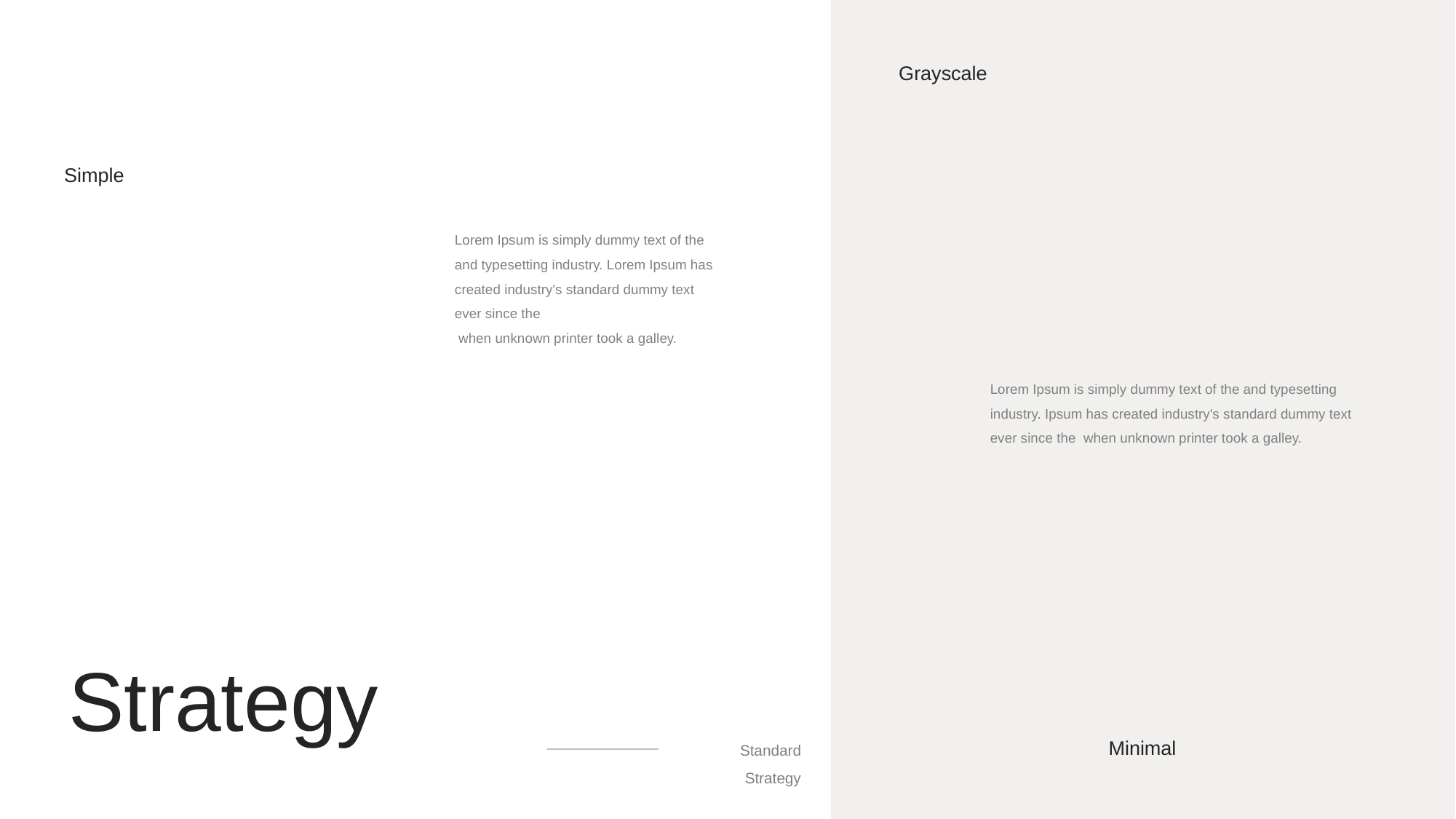

Grayscale

Simple

Lorem Ipsum is simply dummy text of the and typesetting industry. Lorem Ipsum has created industry's standard dummy text ever since the
 when unknown printer took a galley.
Lorem Ipsum is simply dummy text of the and typesetting industry. Ipsum has created industry's standard dummy text ever since the  when unknown printer took a galley.

Strategy
Standard Strategy
Minimal